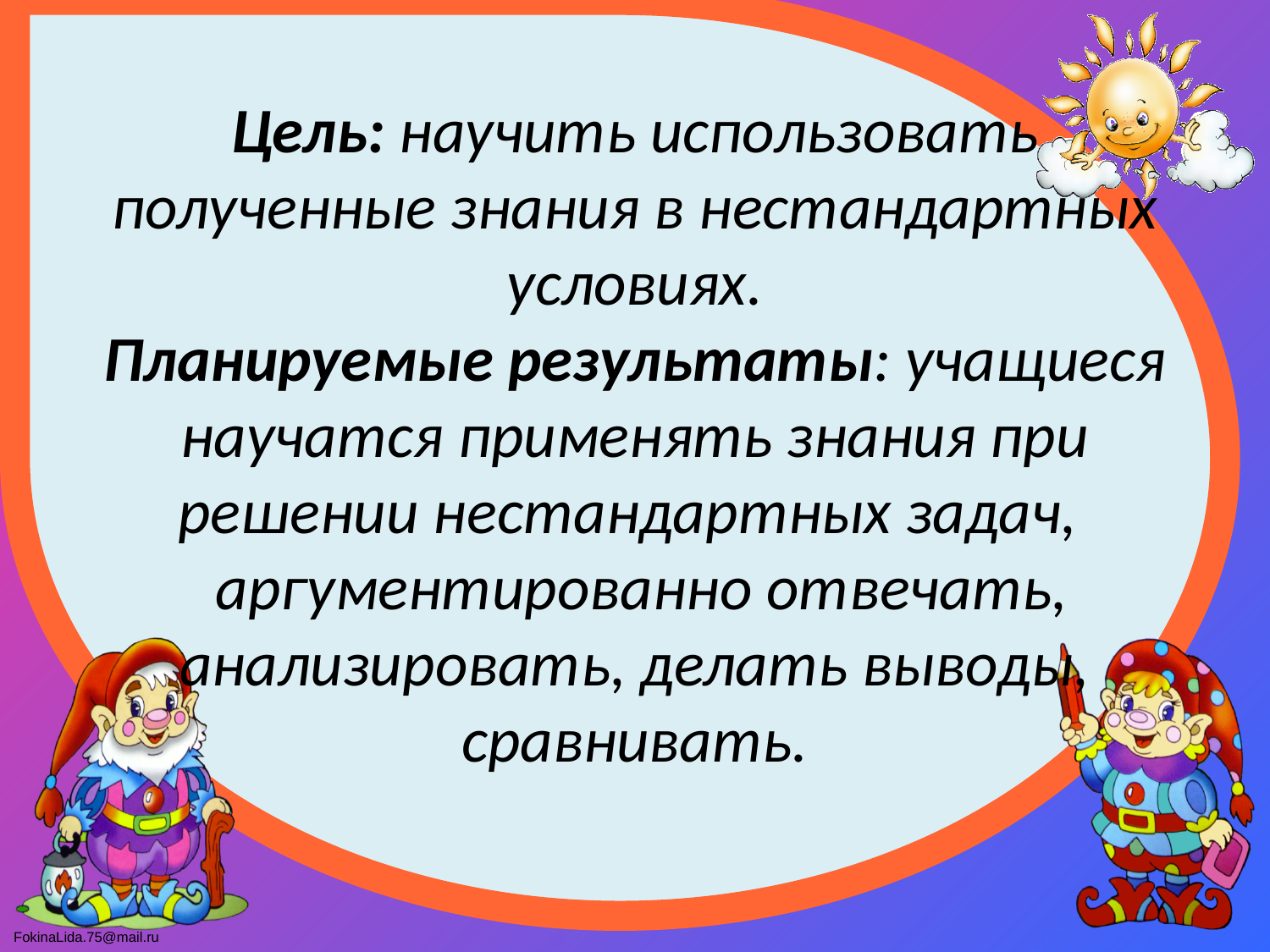

# Цель: научить использовать полученные знания в нестандартных условиях. Планируемые результаты: учащиеся научатся применять знания при решении нестандартных задач, аргументированно отвечать, анализировать, делать выводы, сравнивать.